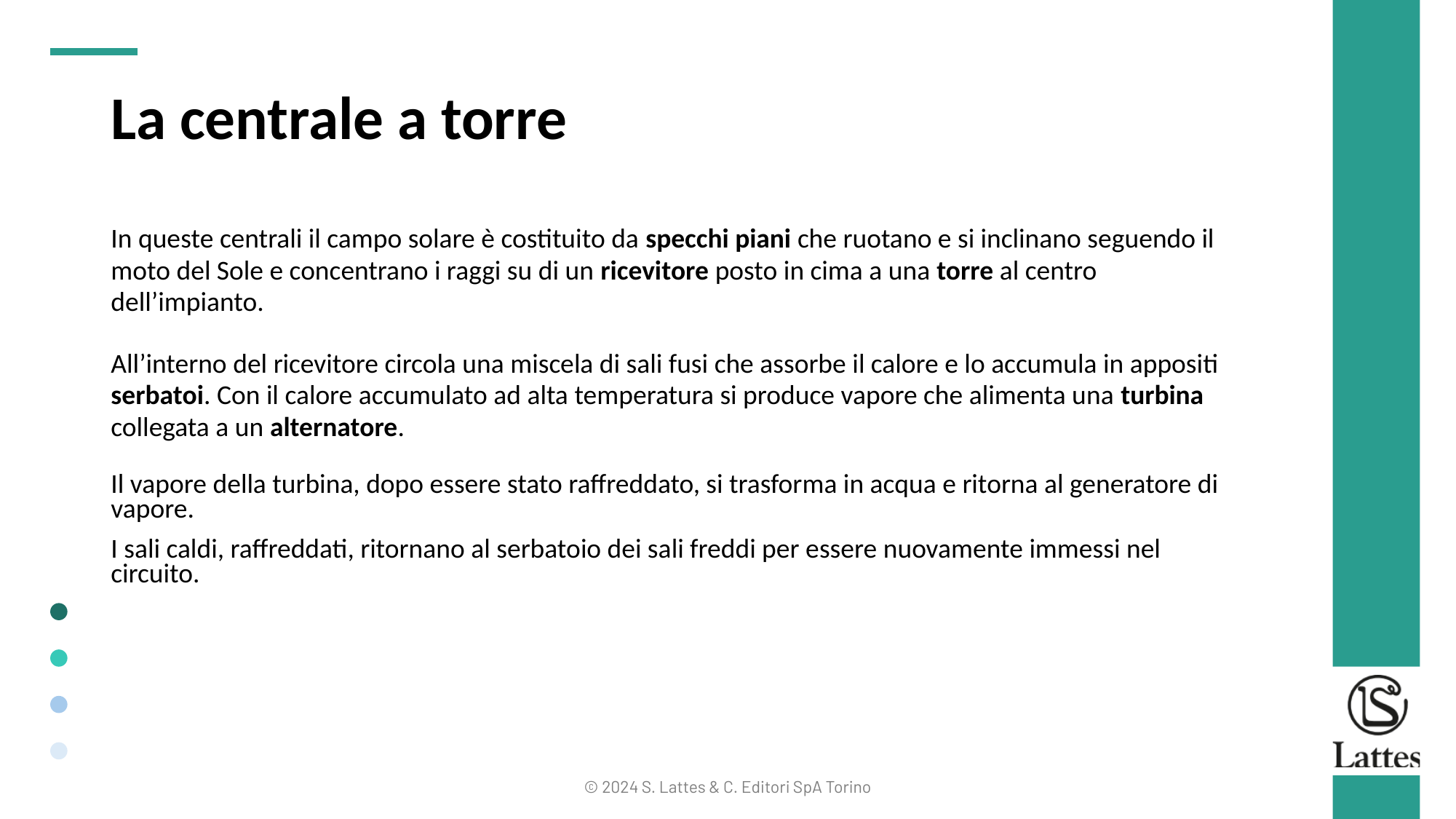

La centrale a torre
In queste centrali il campo solare è costituito da specchi piani che ruotano e si inclinano seguendo il moto del Sole e concentrano i raggi su di un ricevitore posto in cima a una torre al centro dell’impianto.
All’interno del ricevitore circola una miscela di sali fusi che assorbe il calore e lo accumula in appositi serbatoi. Con il calore accumulato ad alta temperatura si produce vapore che alimenta una turbina collegata a un alternatore.
Il vapore della turbina, dopo essere stato raffreddato, si trasforma in acqua e ritorna al generatore di vapore.
I sali caldi, raffreddati, ritornano al serbatoio dei sali freddi per essere nuovamente immessi nel circuito.